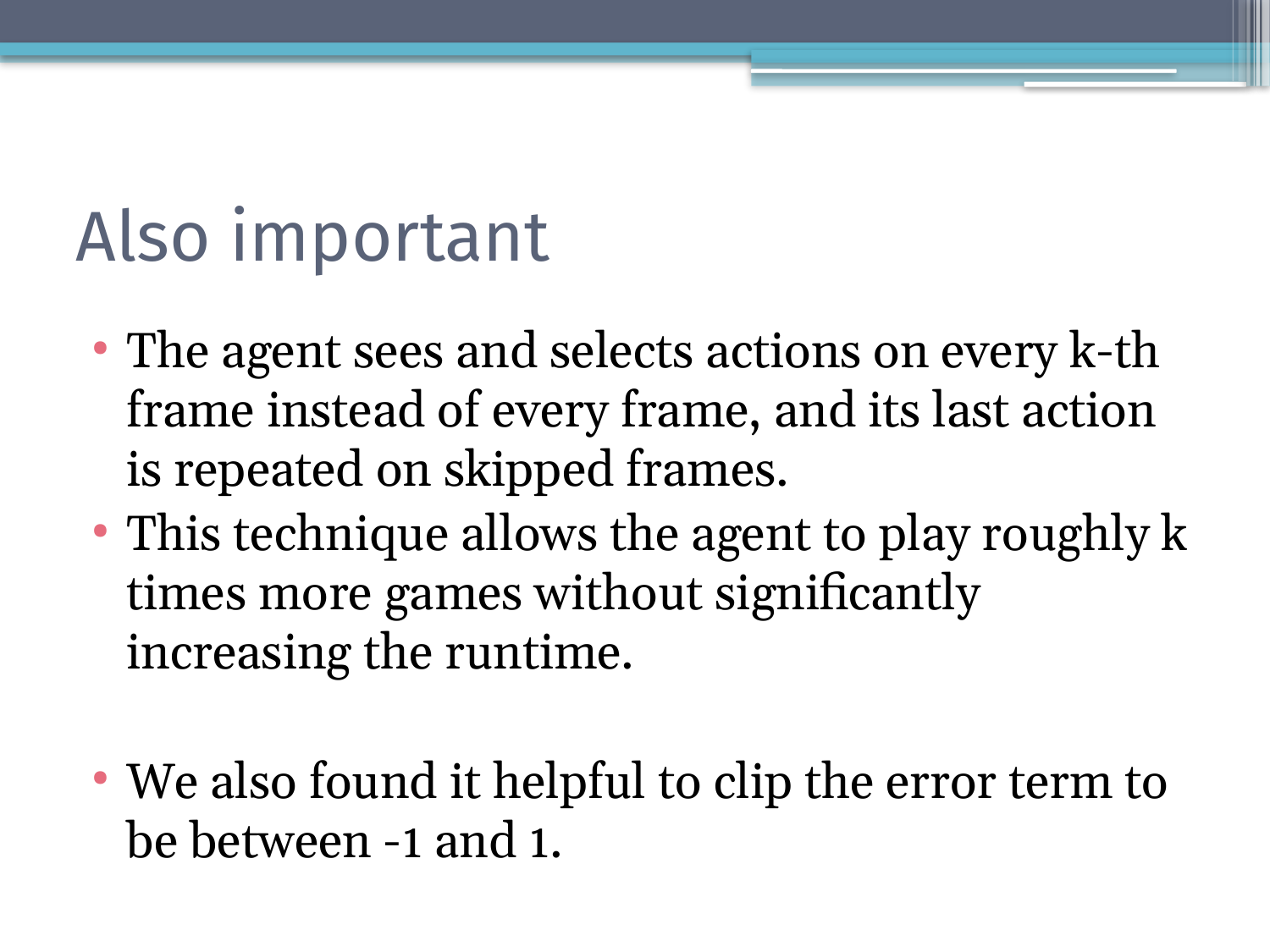

# Also important
The agent sees and selects actions on every k-th frame instead of every frame, and its last action is repeated on skipped frames.
This technique allows the agent to play roughly k times more games without significantly increasing the runtime.

We also found it helpful to clip the error term to be between -1 and 1.